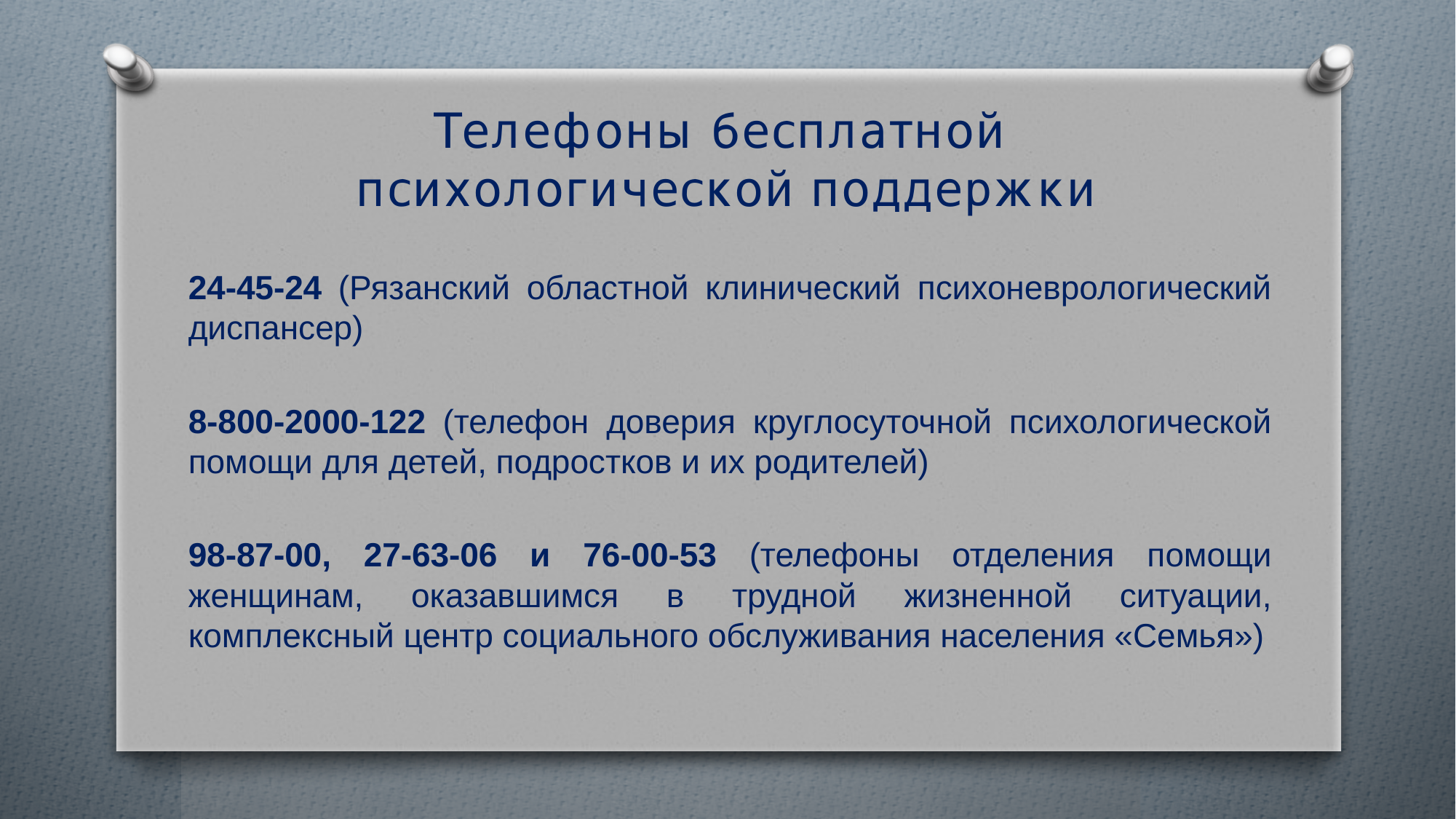

# Телефоны бесплатной психологической поддержки
24-45-24 (Рязанский областной клинический психоневрологический диспансер)

8-800-2000-122 (телефон доверия круглосуточной психологической помощи для детей, подростков и их родителей)

98-87-00, 27-63-06 и 76-00-53 (телефоны отделения помощи женщинам, оказавшимся в трудной жизненной ситуации, комплексный центр социального обслуживания населения «Семья»)